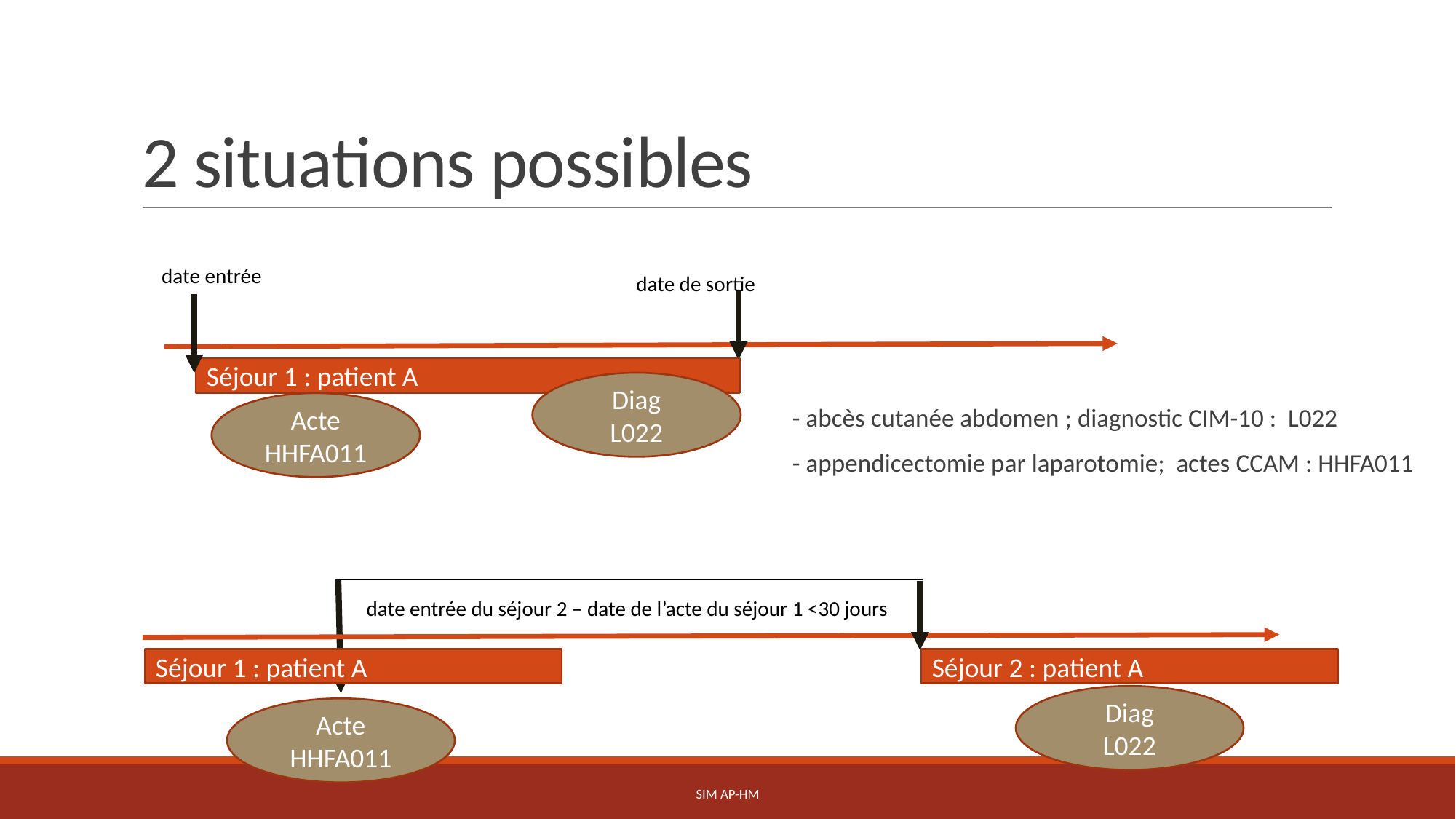

# 2 situations possibles
date de sortie
date entrée
Séjour 1 : patient A
Diag
L022
Acte HHFA011
- abcès cutanée abdomen ; diagnostic CIM-10 :  L022
- appendicectomie par laparotomie;  actes CCAM : HHFA011

SIM AP-HM
date entrée du séjour 2 – date de l’acte du séjour 1 <30 jours
Séjour 1 : patient A
Séjour 2 : patient A
Diag
L022
Acte HHFA011
SIM AP-HM